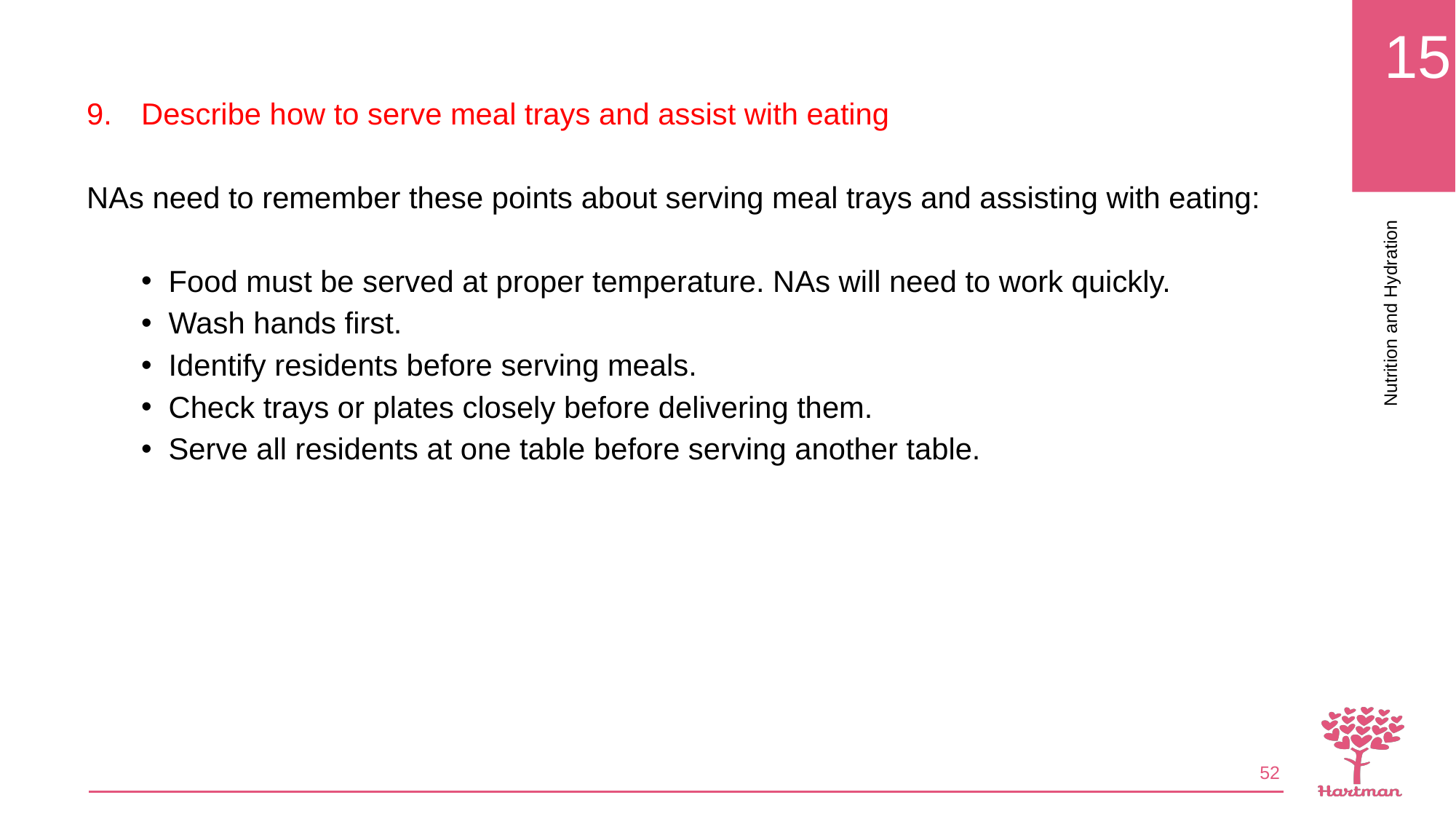

Describe how to serve meal trays and assist with eating

NAs need to remember these points about serving meal trays and assisting with eating:

Food must be served at proper temperature. NAs will need to work quickly.
Wash hands first.
Identify residents before serving meals.
Check trays or plates closely before delivering them.
Serve all residents at one table before serving another table.

52